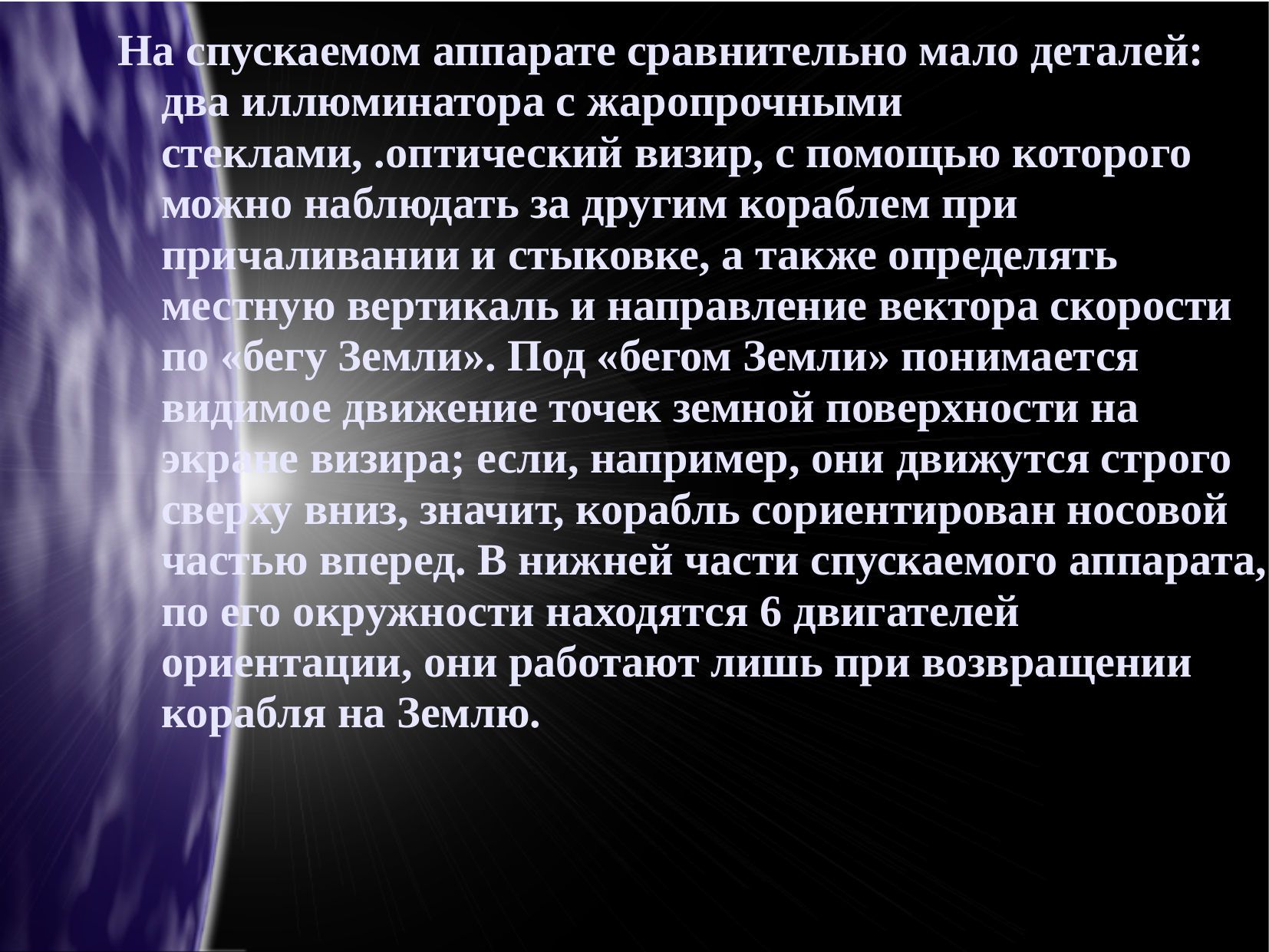

На спускаемом аппарате сравнительно мало деталей: два иллюминатора с жаропрочными стеклами, .оптический визир, с помощью которого можно наблюдать за другим кораблем при причаливании и стыковке, а также определять местную вертикаль и направление вектора скорости по «бегу Земли». Под «бегом Земли» понимается видимое движение точек земной поверхности на экране визира; если, например, они движутся строго сверху вниз, значит, корабль сориентирован носовой частью вперед. В нижней части спускаемого аппарата, по его окружности находятся 6 двигателей ориентации, они работают лишь при возвращении корабля на Землю.